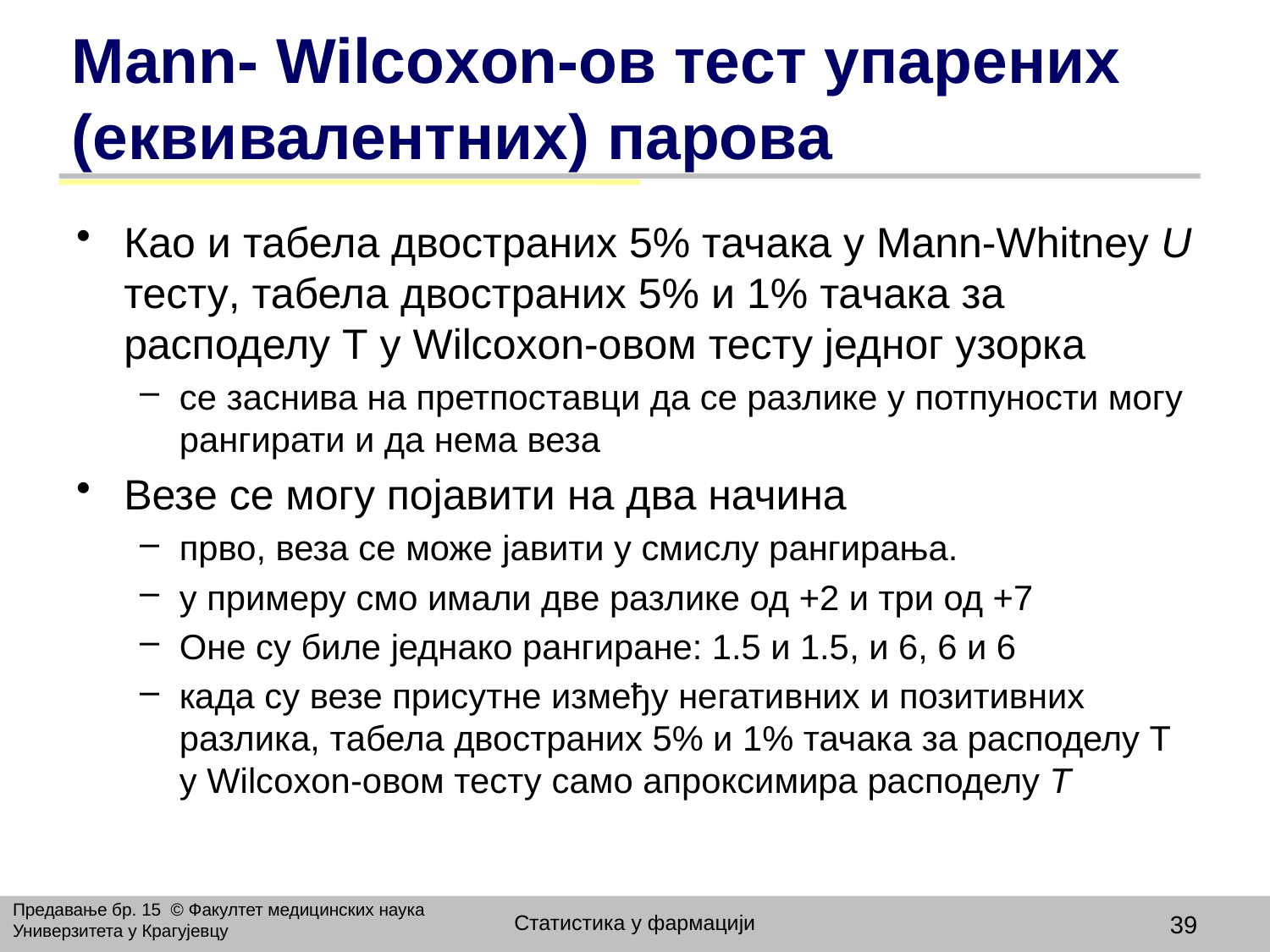

# Мann- Wilcoxon-ов тест упарених (еквивалентних) парова
Као и табела двостраних 5% тачака у Мann-Whitney U тесту, табела двостраних 5% и 1% тачака за расподелу Т у Wilcoxon-овом тесту једног узорка
се заснива на претпоставци да се разлике у потпуности могу рангирати и да нема веза
Везе се могу појавити на два начина
прво, веза се може јавити у смислу рангирања.
у примеру смо имали две разлике од +2 и три од +7
Oне су биле једнако рангиране: 1.5 и 1.5, и 6, 6 и 6
када су везе присутне између негативних и позитивних разлика, табела двостраних 5% и 1% тачака за расподелу Т у Wilcoxon-овом тесту само апроксимира расподелу Т
Предавање бр. 15  © Факултет медицинских наука Универзитета у Крагујевцу
Статистика у фармацији
39